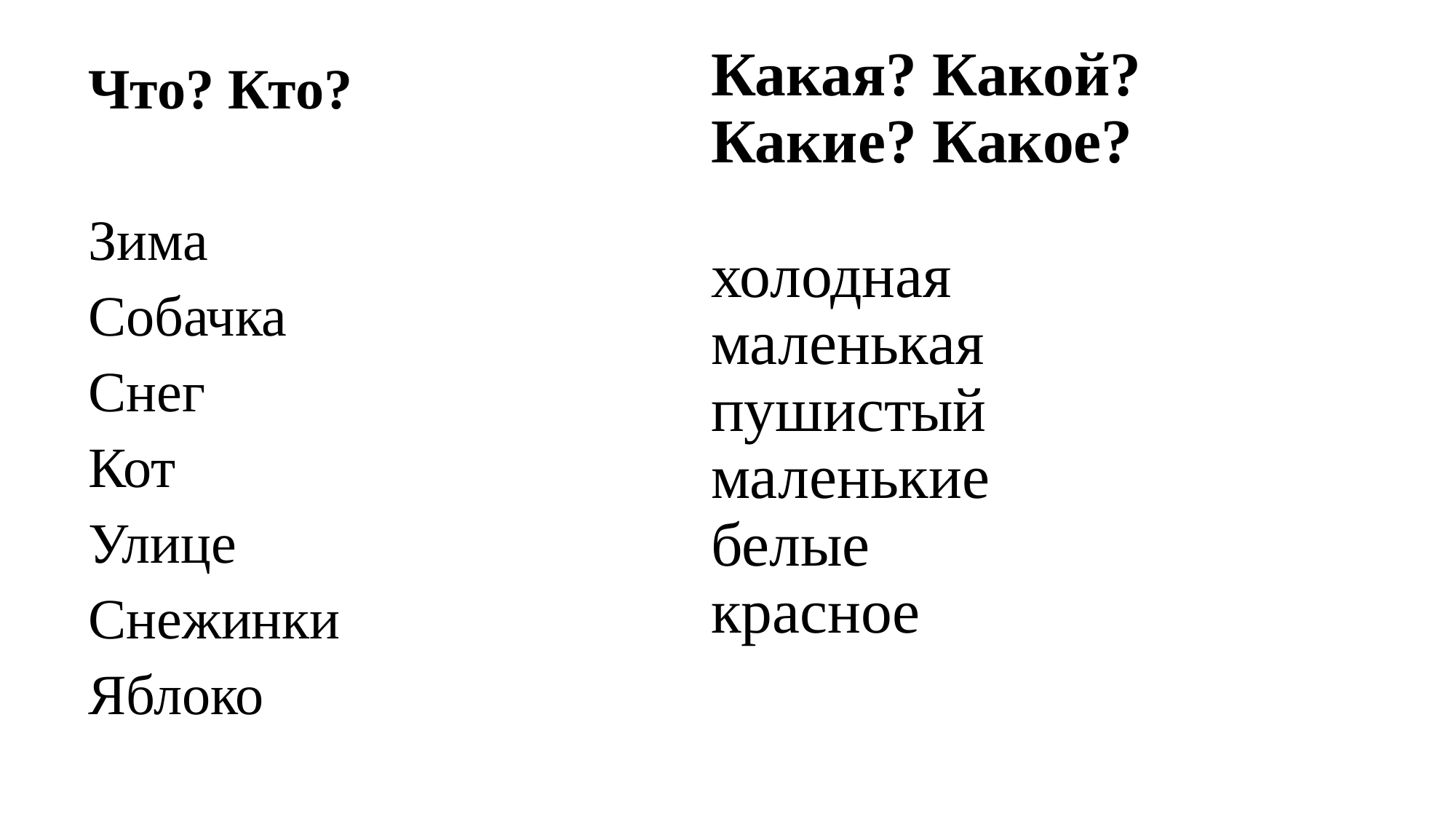

# Какая? Какой? Какие? Какое? холодная маленькая пушистый маленькие белые красное
Что? Кто?

Зима
Собачка
Снег
Кот
Улице
Снежинки
Яблоко